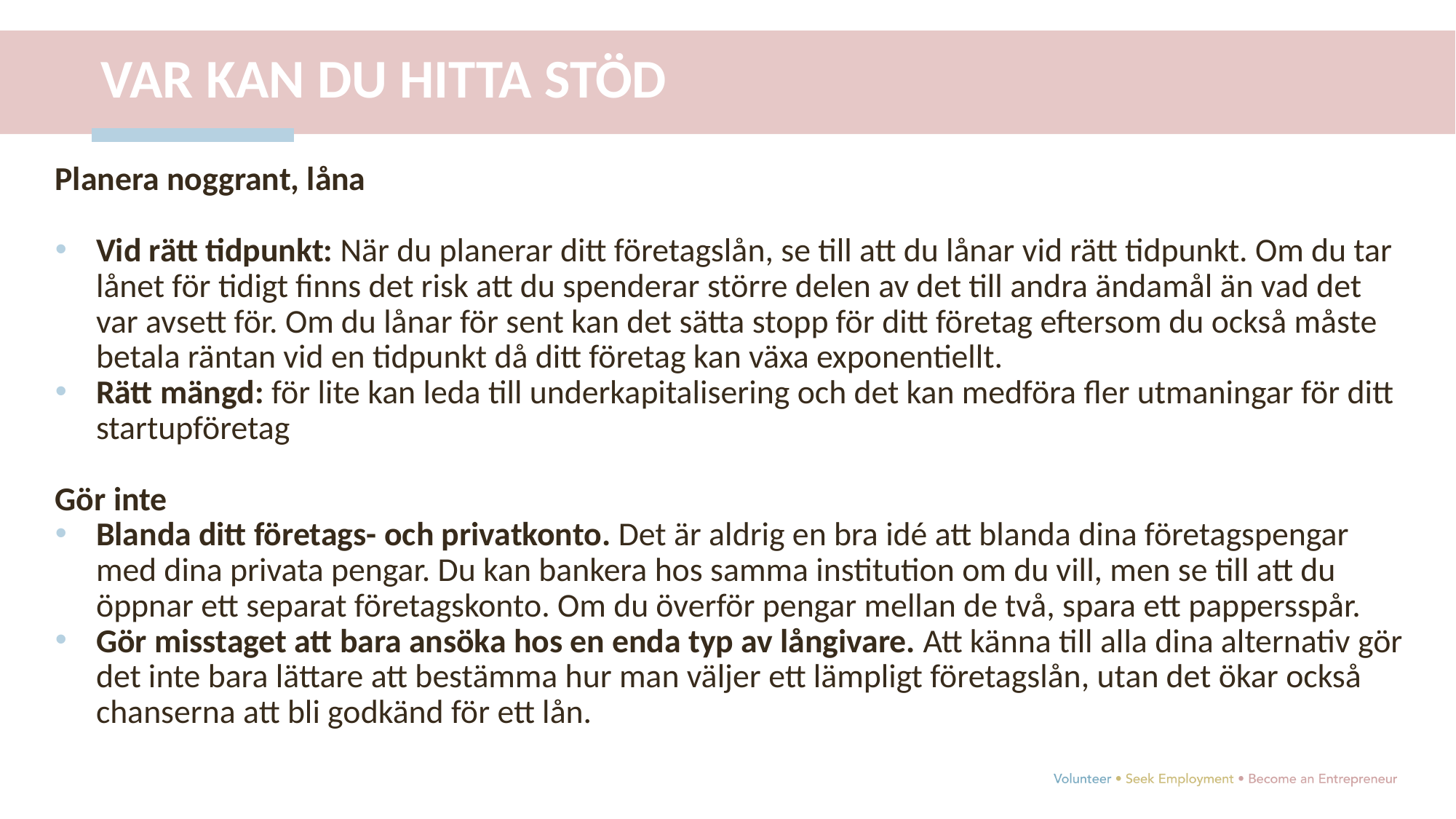

VAR KAN DU HITTA STÖD
Planera noggrant, låna

Vid rätt tidpunkt: När du planerar ditt företagslån, se till att du lånar vid rätt tidpunkt. Om du tar lånet för tidigt finns det risk att du spenderar större delen av det till andra ändamål än vad det var avsett för. Om du lånar för sent kan det sätta stopp för ditt företag eftersom du också måste betala räntan vid en tidpunkt då ditt företag kan växa exponentiellt.
Rätt mängd: för lite kan leda till underkapitalisering och det kan medföra fler utmaningar för ditt startupföretag

Gör inte
Blanda ditt företags- och privatkonto. Det är aldrig en bra idé att blanda dina företagspengar med dina privata pengar. Du kan bankera hos samma institution om du vill, men se till att du öppnar ett separat företagskonto. Om du överför pengar mellan de två, spara ett pappersspår.
Gör misstaget att bara ansöka hos en enda typ av långivare. Att känna till alla dina alternativ gör det inte bara lättare att bestämma hur man väljer ett lämpligt företagslån, utan det ökar också chanserna att bli godkänd för ett lån.